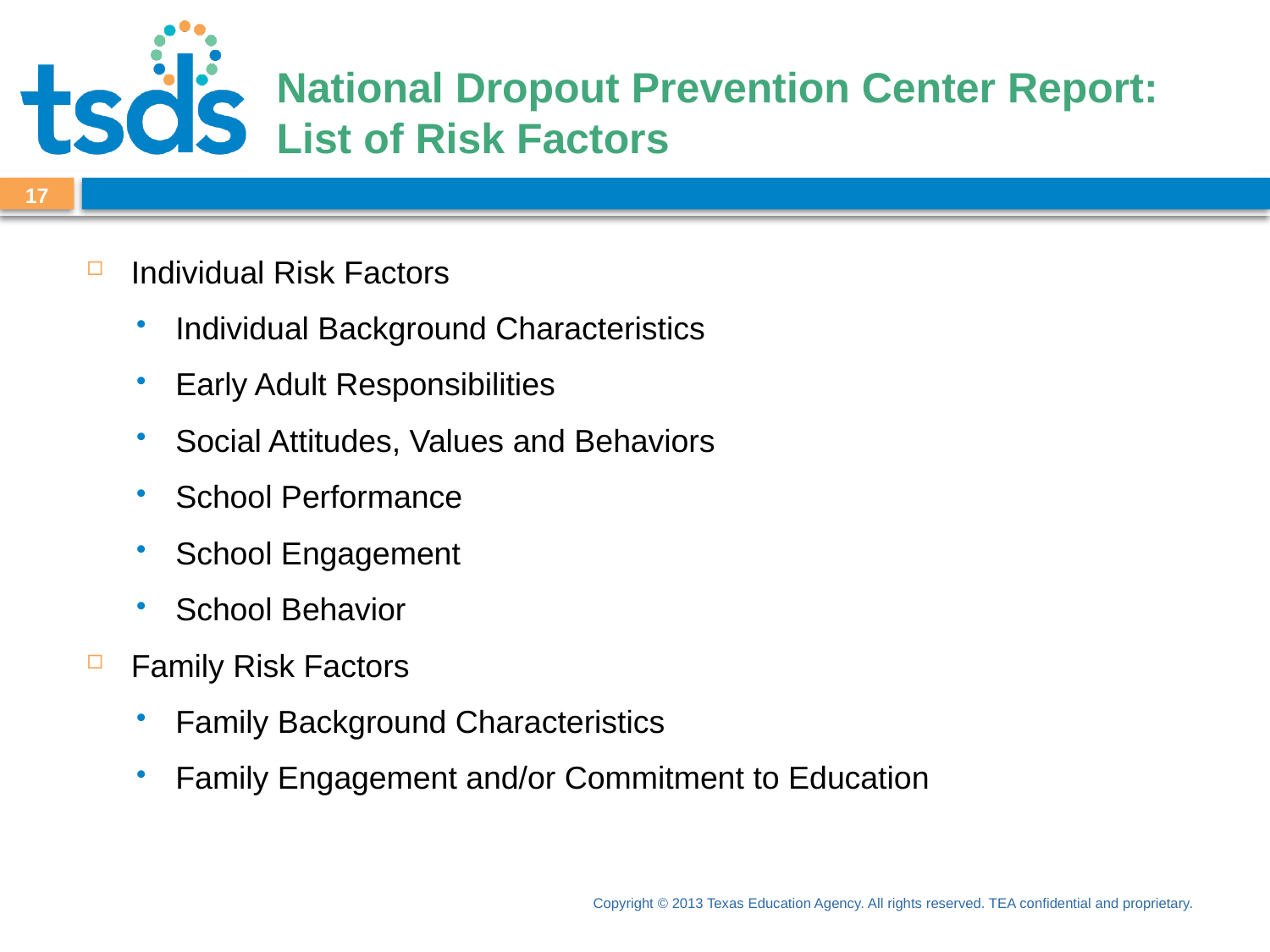

# National Dropout Prevention Center Report: List of Risk Factors
17
Individual Risk Factors
Individual Background Characteristics
Early Adult Responsibilities
Social Attitudes, Values and Behaviors
School Performance
School Engagement
School Behavior
Family Risk Factors
Family Background Characteristics
Family Engagement and/or Commitment to Education